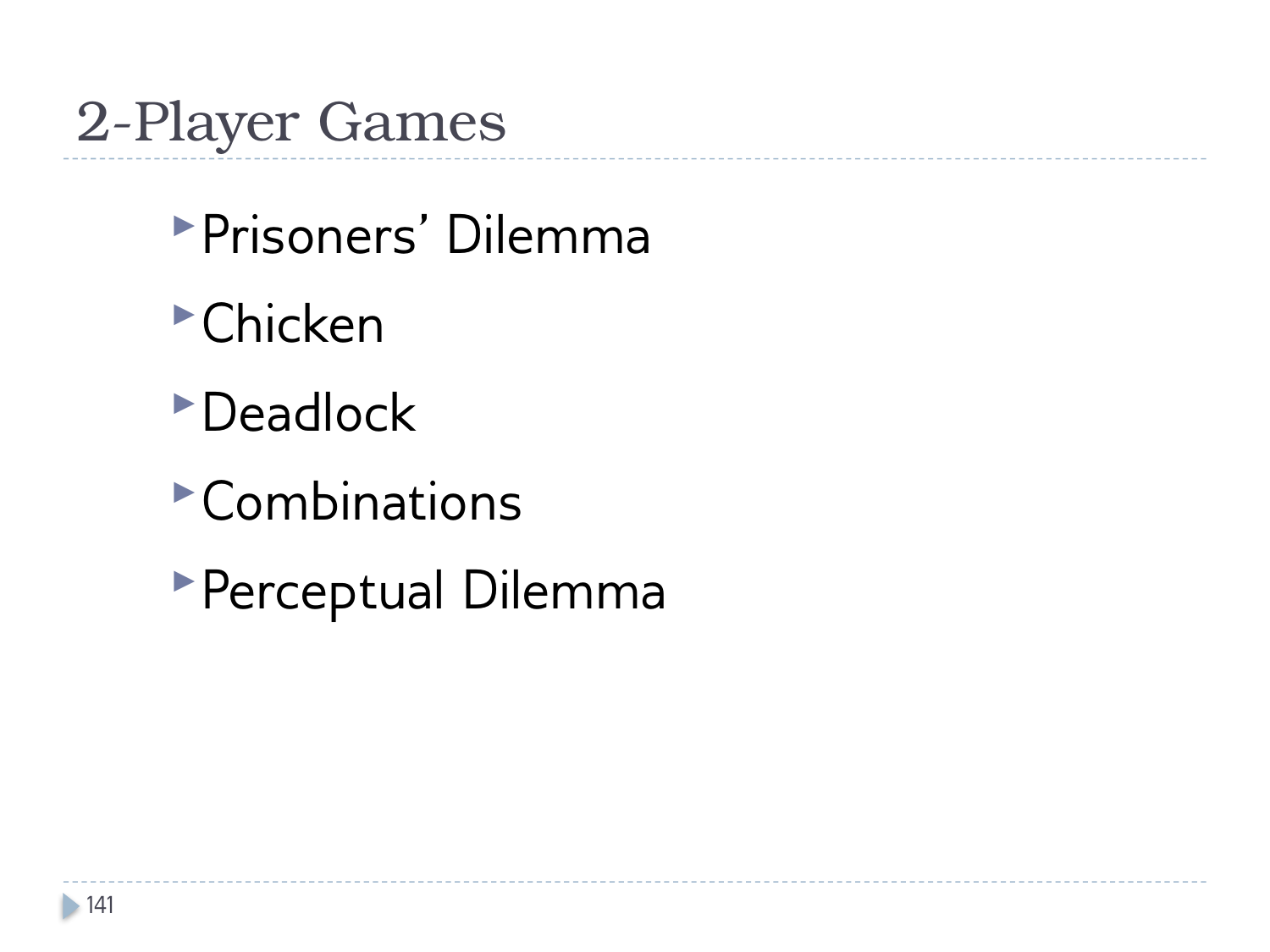

# 2-Player Games
Prisoners’ Dilemma
Chicken
Deadlock
Combinations
Perceptual Dilemma
141